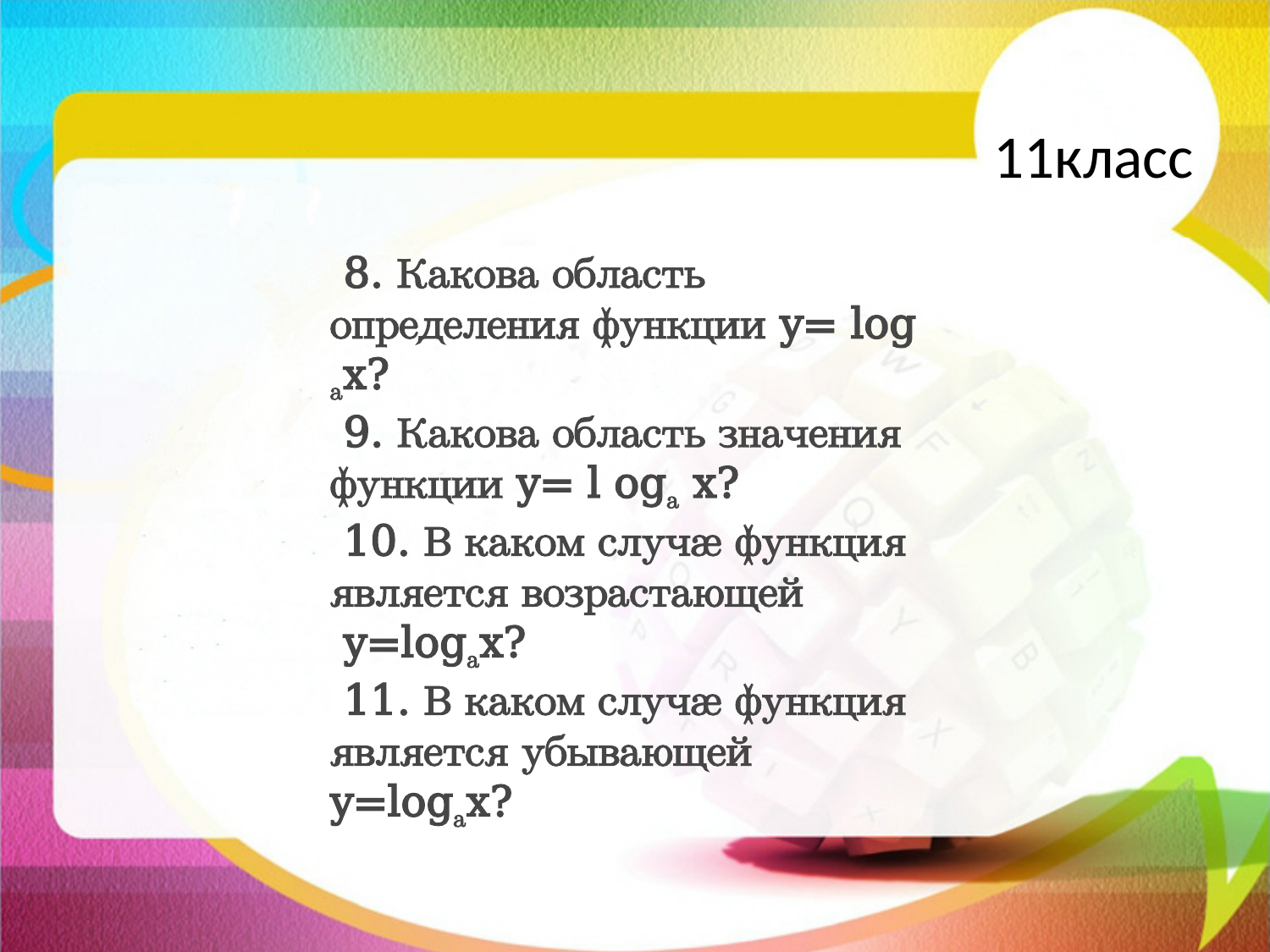

# 11класс

 8. Какова область определения функции y= log аx?
 9. Какова область значения функции y= l ogа x?
 10. В каком случае функция является возрастающей            y=logаx?
 11. В каком случае функция является убывающей y=logаx?